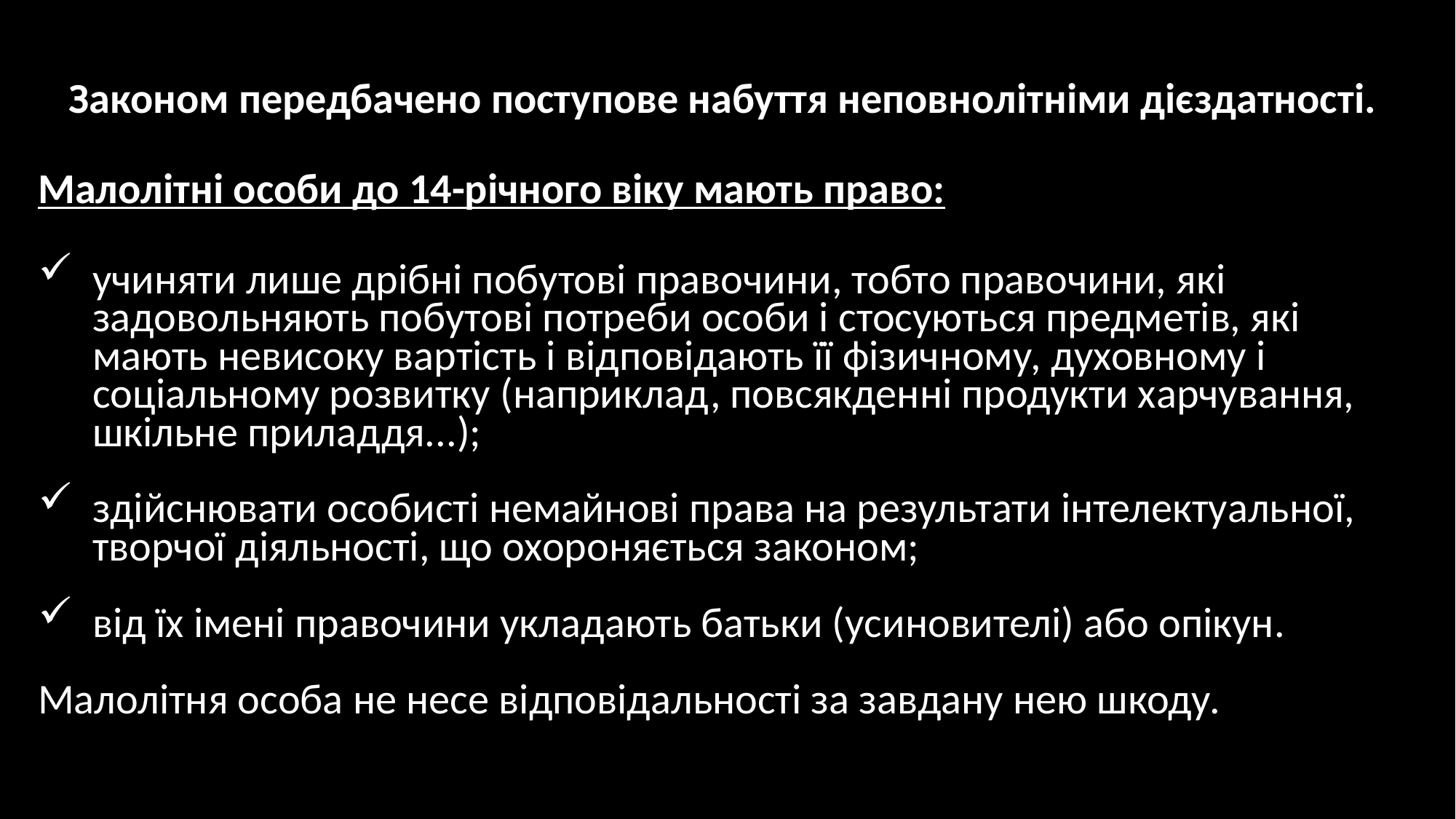

Законом передбачено поступове набуття неповнолітніми дієздатності.
Малолітні особи до 14-річного віку мають право:

учиняти лише дрібні побутові правочини, тобто правочини, які задовольняють побутові потреби особи і стосуються предметів, які мають невисоку вартість і відповідають її фізичному, духовному і соціальному розвитку (наприклад, повсякденні продукти харчування, шкільне приладдя...);

здійснювати особисті немайнові права на результати інтелектуальної,  творчої діяльності, що охороняється законом;

від їх імені правочини укладають батьки (усиновителі) або опікун.

Малолітня особа не несе відповідальності за завдану нею шкоду.